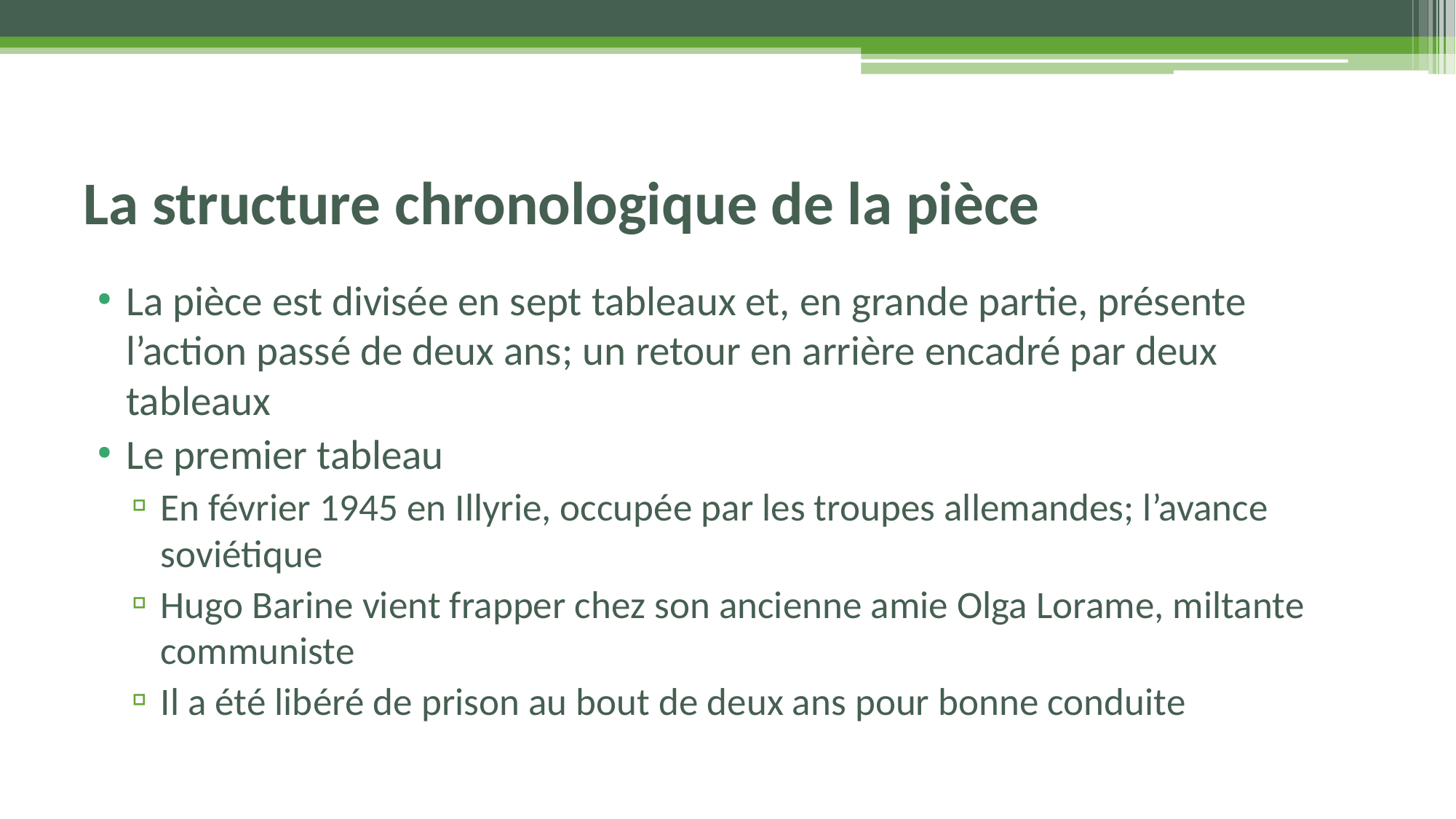

# La structure chronologique de la pièce
La pièce est divisée en sept tableaux et, en grande partie, présente l’action passé de deux ans; un retour en arrière encadré par deux tableaux
Le premier tableau
En février 1945 en Illyrie, occupée par les troupes allemandes; l’avance soviétique
Hugo Barine vient frapper chez son ancienne amie Olga Lorame, miltante communiste
Il a été libéré de prison au bout de deux ans pour bonne conduite